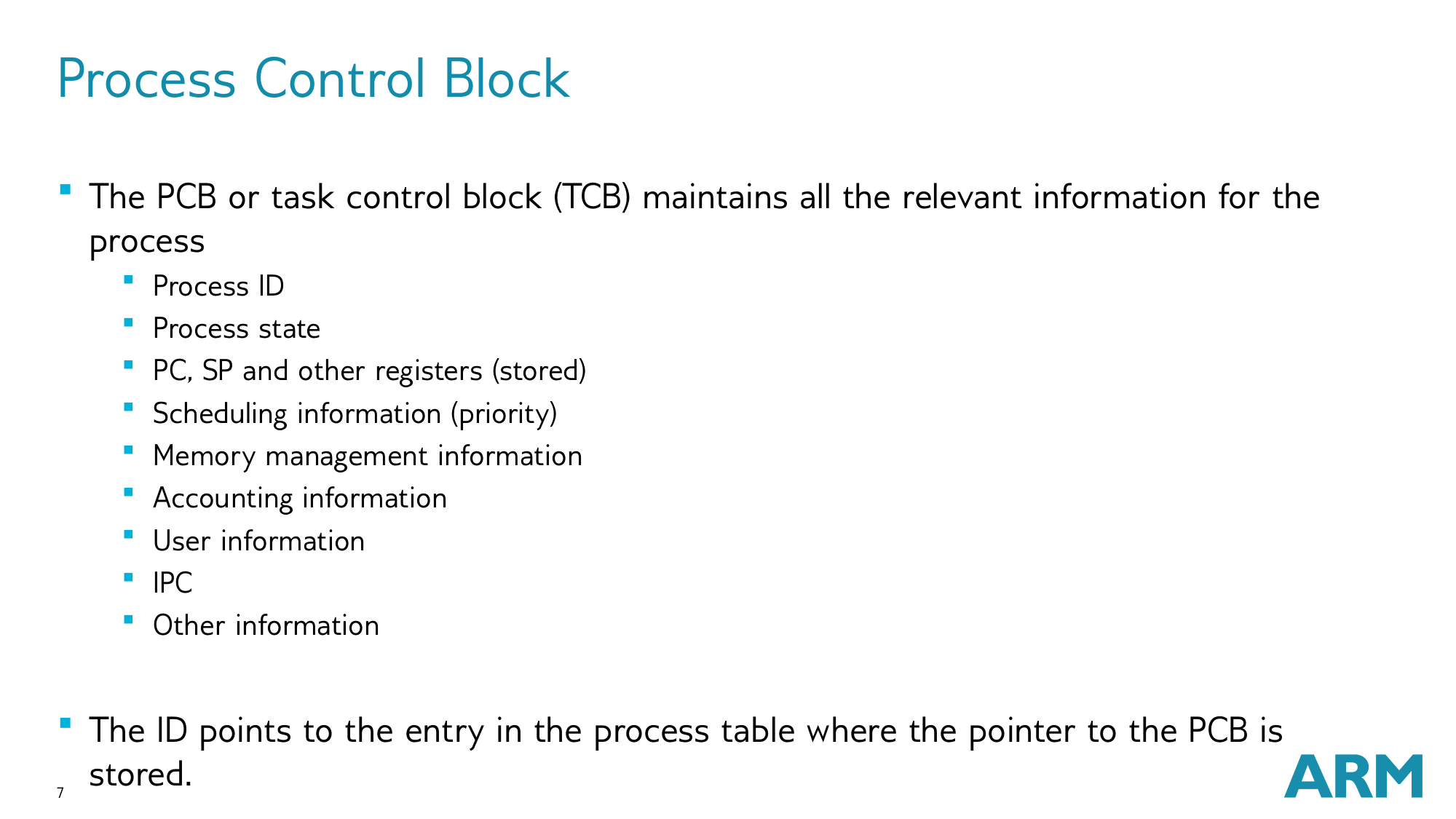

# Process Control Block
The PCB or task control block (TCB) maintains all the relevant information for the process
Process ID
Process state
PC, SP and other registers (stored)
Scheduling information (priority)
Memory management information
Accounting information
User information
IPC
Other information

The ID points to the entry in the process table where the pointer to the PCB is stored.